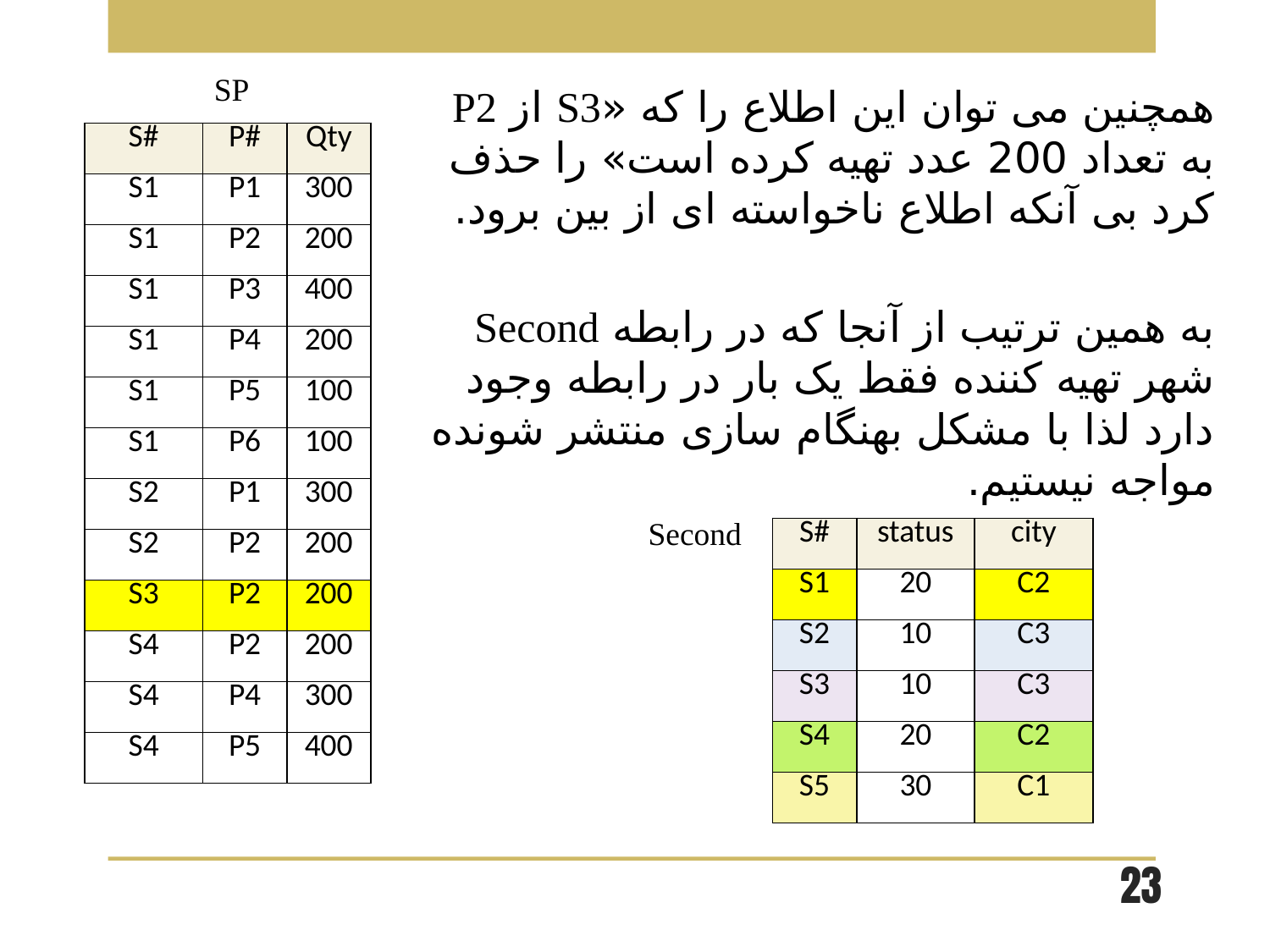

همچنین می توان این اطلاع را که «S3 از P2 به تعداد 200 عدد تهیه کرده است» را حذف کرد بی آنکه اطلاع ناخواسته ای از بین برود.

به همین ترتیب از آنجا که در رابطه Second  شهر تهیه کننده فقط یک بار در رابطه وجود دارد لذا با مشکل بهنگام سازی منتشر شونده مواجه نیستیم.

SP
| S# | P# | Qty |
| --- | --- | --- |
| S1 | P1 | 300 |
| S1 | P2 | 200 |
| S1 | P3 | 400 |
| S1 | P4 | 200 |
| S1 | P5 | 100 |
| S1 | P6 | 100 |
| S2 | P1 | 300 |
| S2 | P2 | 200 |
| S3 | P2 | 200 |
| S4 | P2 | 200 |
| S4 | P4 | 300 |
| S4 | P5 | 400 |
Second
| S# | status | city |
| --- | --- | --- |
| S1 | 20 | C2 |
| S2 | 10 | C3 |
| S3 | 10 | C3 |
| S4 | 20 | C2 |
| S5 | 30 | C1 |
23